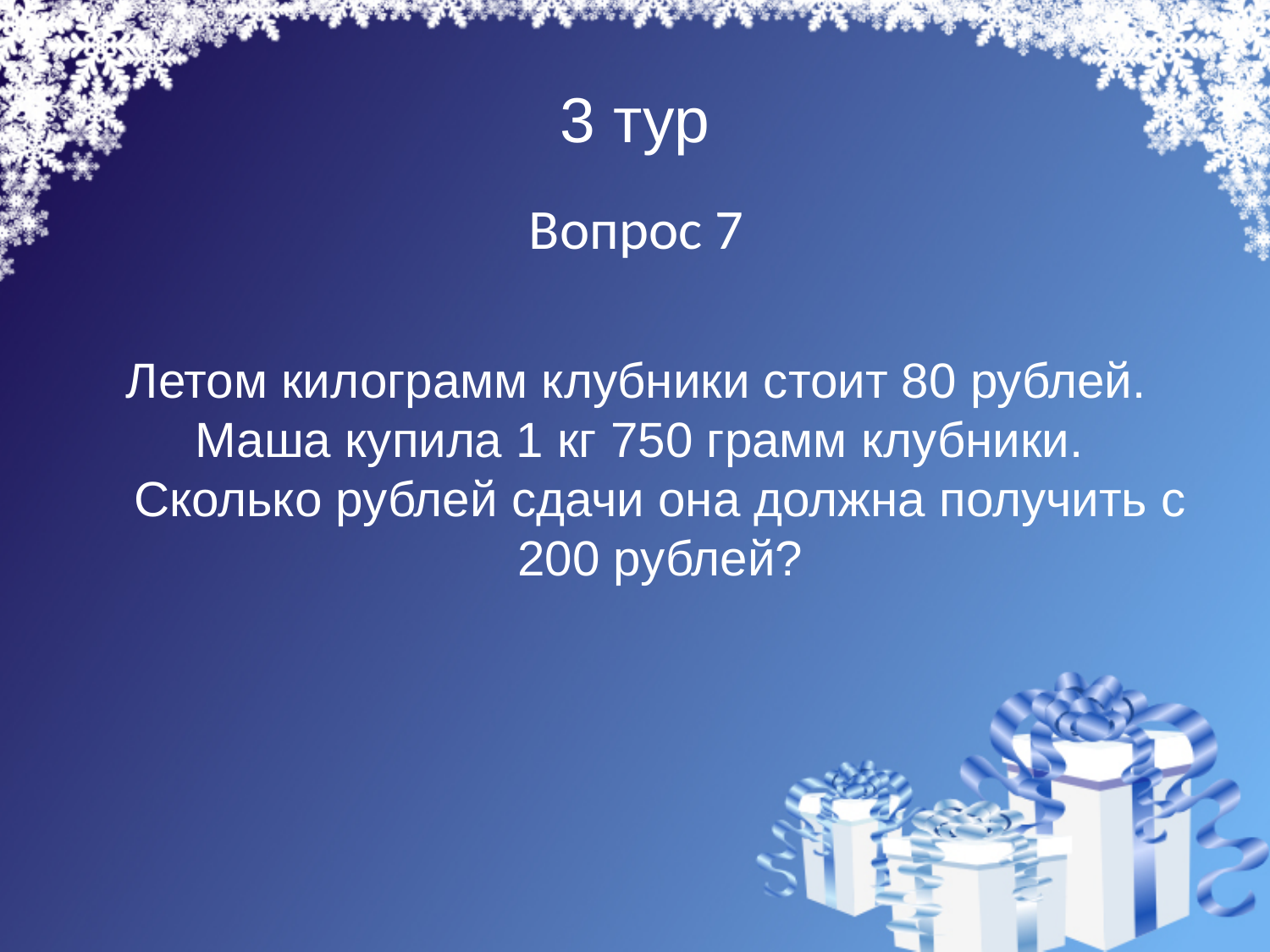

# 3 тур
Вопрос 7

Летом килограмм клубники стоит 80 рублей. Маша купила 1 кг 750 грамм клубники.    Сколько рублей сдачи она должна получить с 200 рублей?